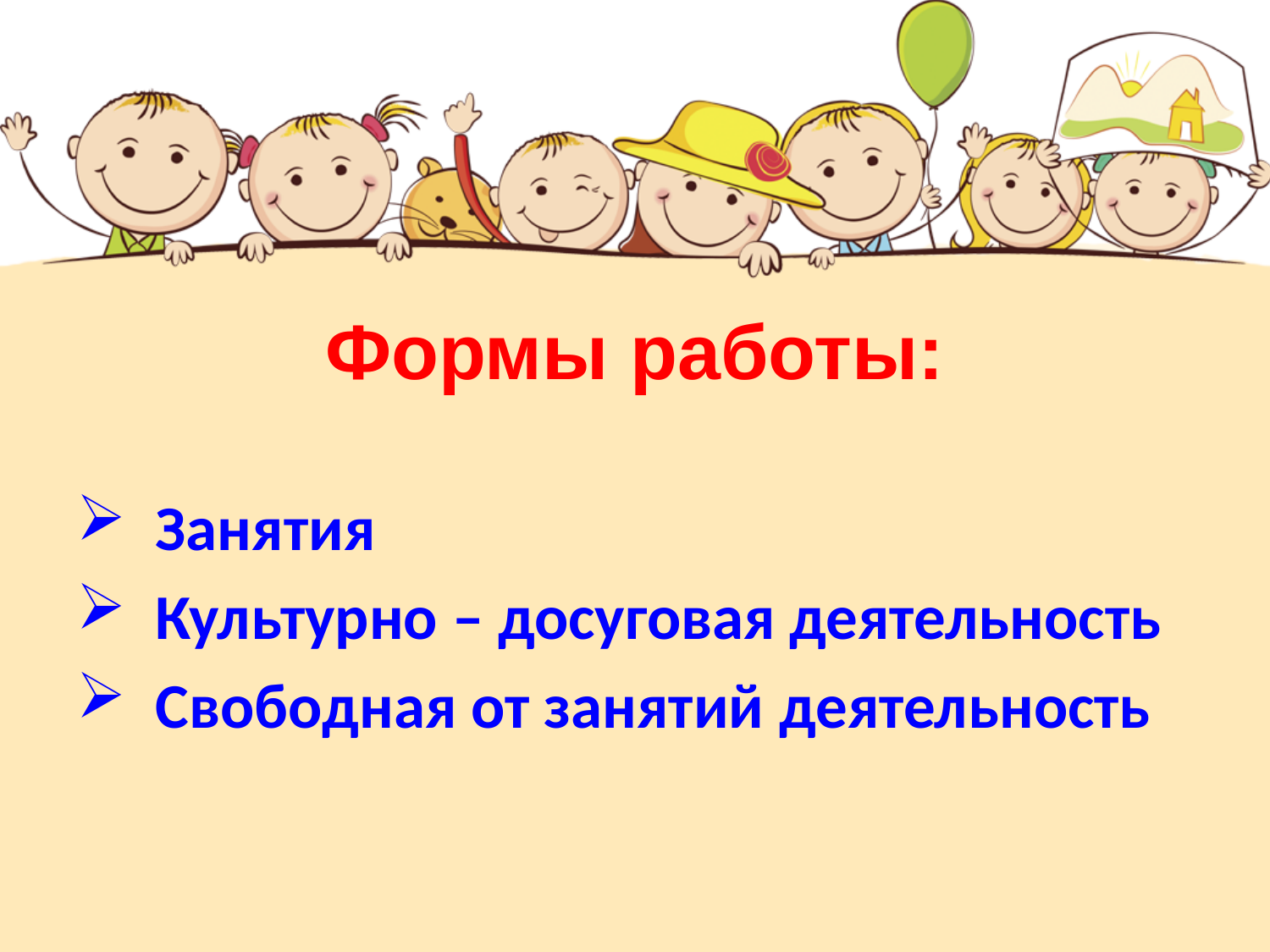

Формы работы:

  Занятия
  Культурно – досуговая деятельность
  Свободная от занятий деятельность